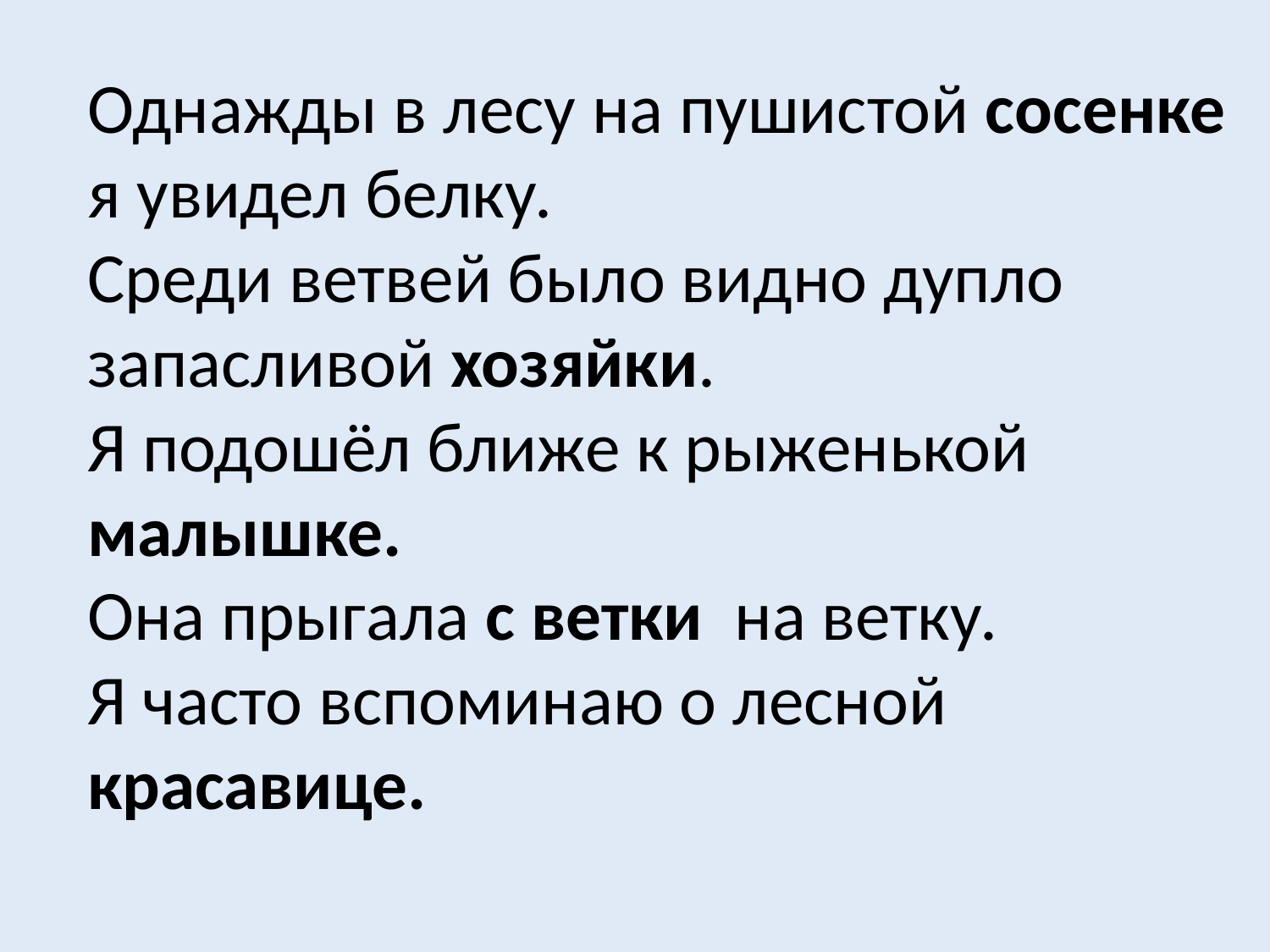

Однажды в лесу на пушистой сосенке я увидел белку.
Среди ветвей было видно дупло запасливой хозяйки.
Я подошёл ближе к рыженькой малышке.
Она прыгала с ветки  на ветку.
Я часто вспоминаю о лесной красавице.